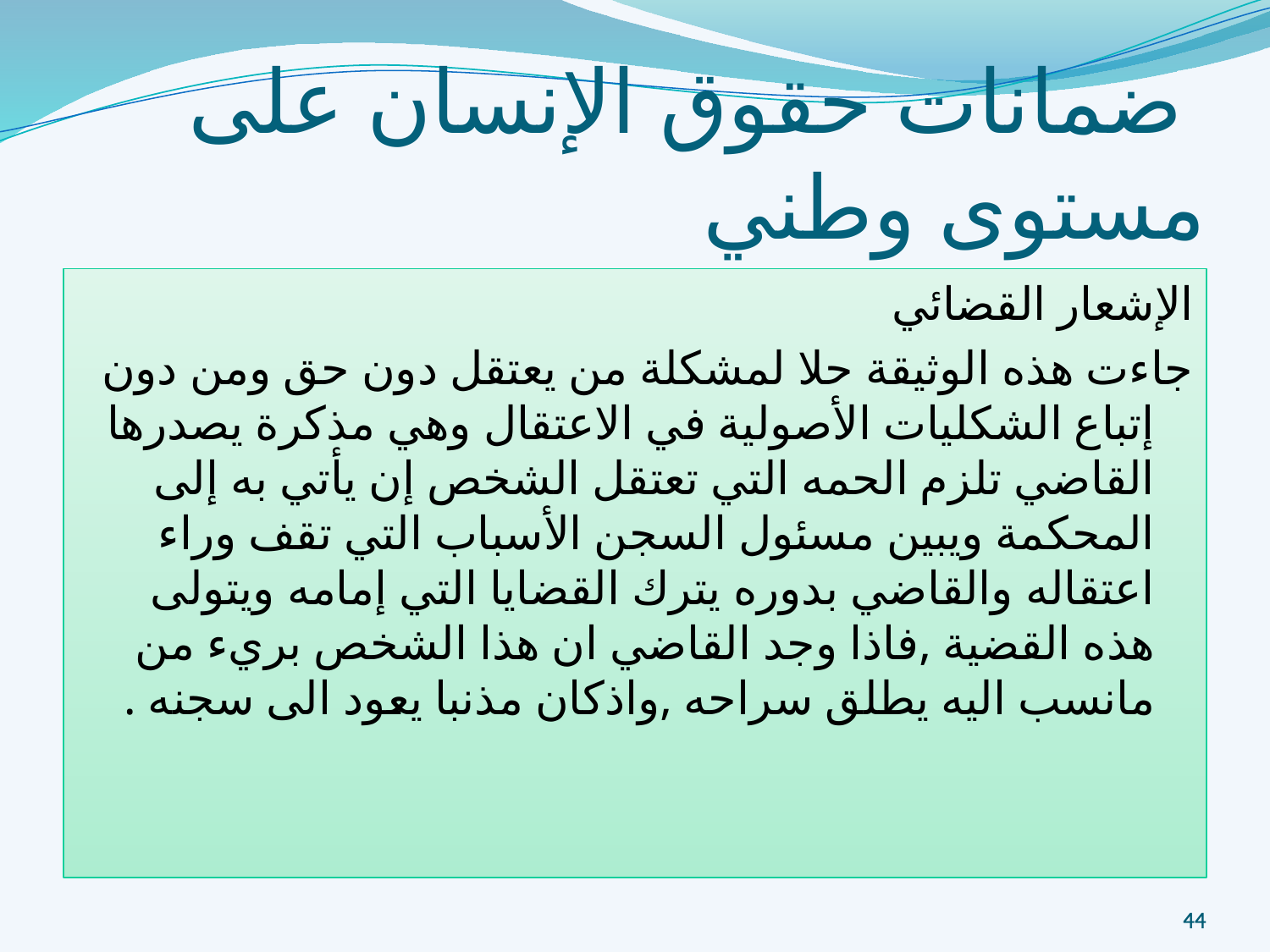

# ضمانات حقوق الإنسان على مستوى وطني
الإشعار القضائي
جاءت هذه الوثيقة حلا لمشكلة من يعتقل دون حق ومن دون إتباع الشكليات الأصولية في الاعتقال وهي مذكرة يصدرها القاضي تلزم الحمه التي تعتقل الشخص إن يأتي به إلى المحكمة ويبين مسئول السجن الأسباب التي تقف وراء اعتقاله والقاضي بدوره يترك القضايا التي إمامه ويتولى هذه القضية ,فاذا وجد القاضي ان هذا الشخص بريء من مانسب اليه يطلق سراحه ,واذكان مذنبا يعود الى سجنه .

44